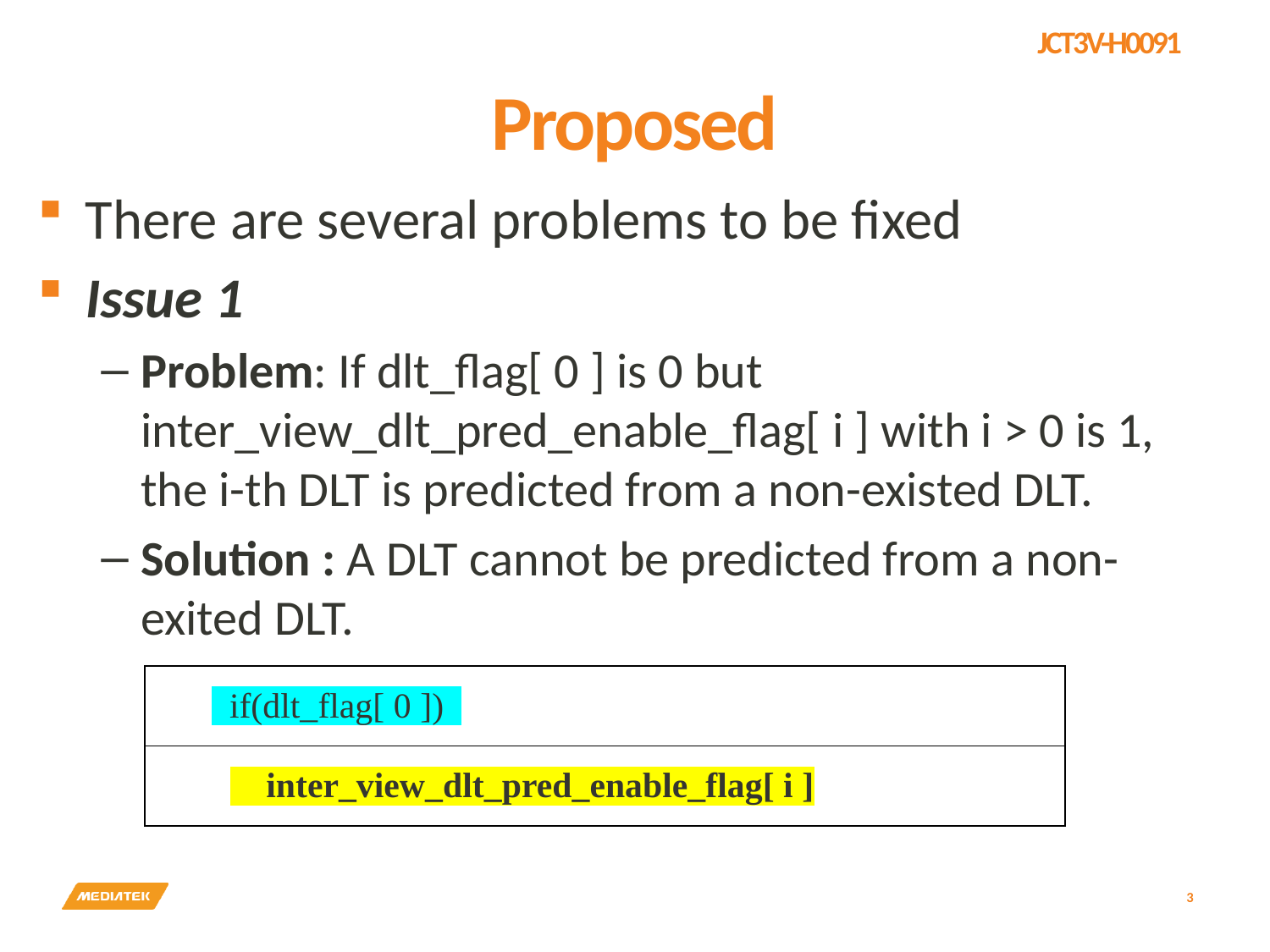

# Proposed
There are several problems to be fixed
Issue 1
Problem: If dlt_flag[ 0 ] is 0 but inter_view_dlt_pred_enable_flag[ i ] with i > 0 is 1, the i-th DLT is predicted from a non-existed DLT.
Solution : A DLT cannot be predicted from a non-exited DLT.
| if(dlt\_flag[ 0 ]) |
| --- |
| inter\_view\_dlt\_pred\_enable\_flag[ i ] |
3